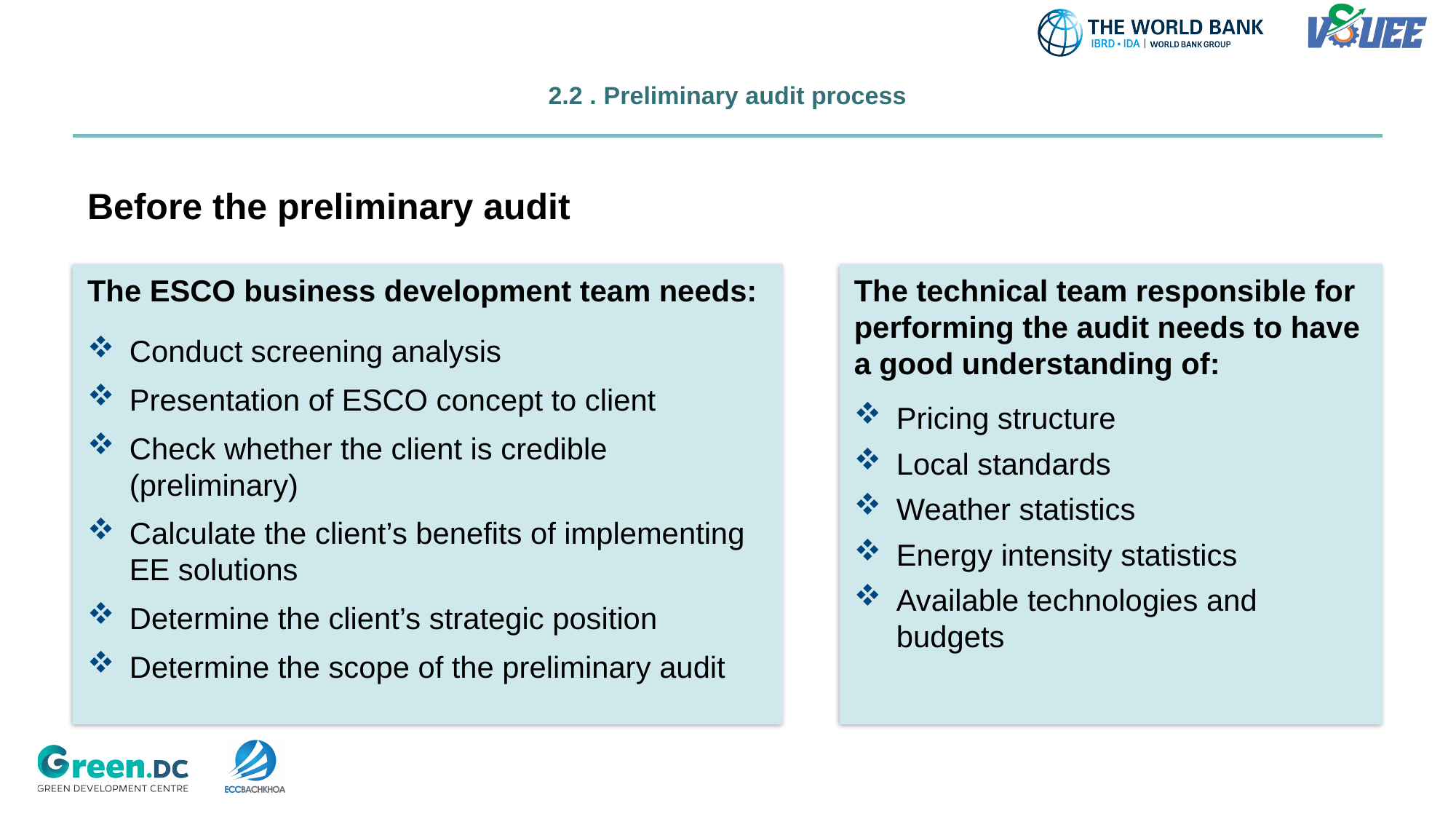

# 2.2 . Preliminary audit process
Before the preliminary audit
The ESCO business development team needs:
Conduct screening analysis
Presentation of ESCO concept to client
Check whether the client is credible (preliminary)
Calculate the client’s benefits of implementing EE solutions
Determine the client’s strategic position
Determine the scope of the preliminary audit

The technical team responsible for performing the audit needs to have a good understanding of:
Pricing structure
Local standards
Weather statistics
Energy intensity statistics
Available technologies and budgets